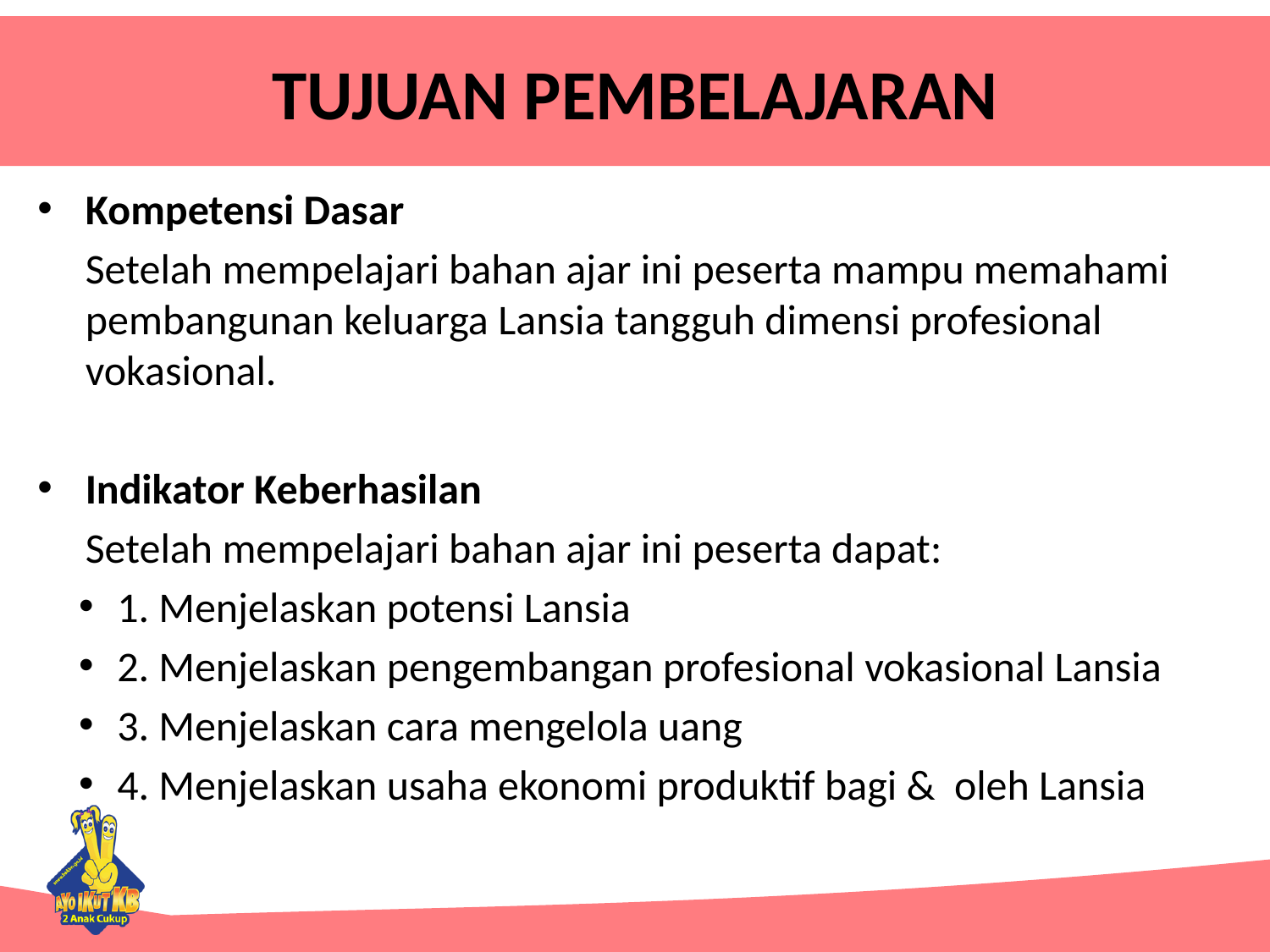

# TUJUAN PEMBELAJARAN
Kompetensi Dasar
	Setelah mempelajari bahan ajar ini peserta mampu memahami pembangunan keluarga Lansia tangguh dimensi profesional vokasional.

Indikator Keberhasilan
	Setelah mempelajari bahan ajar ini peserta dapat:
1. Menjelaskan potensi Lansia
2. Menjelaskan pengembangan profesional vokasional Lansia
3. Menjelaskan cara mengelola uang
4. Menjelaskan usaha ekonomi produktif bagi &  oleh Lansia